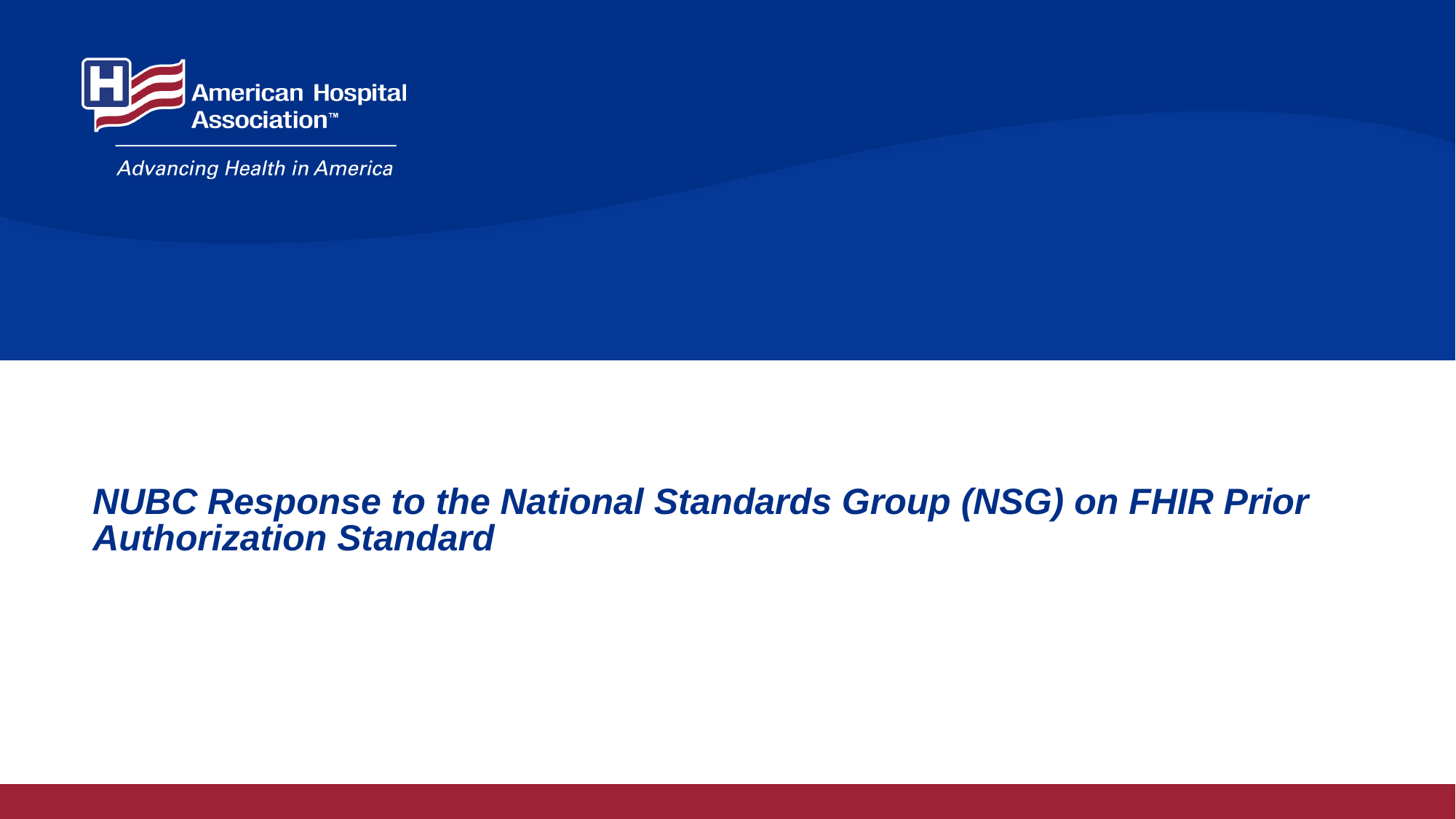

# NUBC Response to the National Standards Group (NSG) on FHIR Prior Authorization Standard